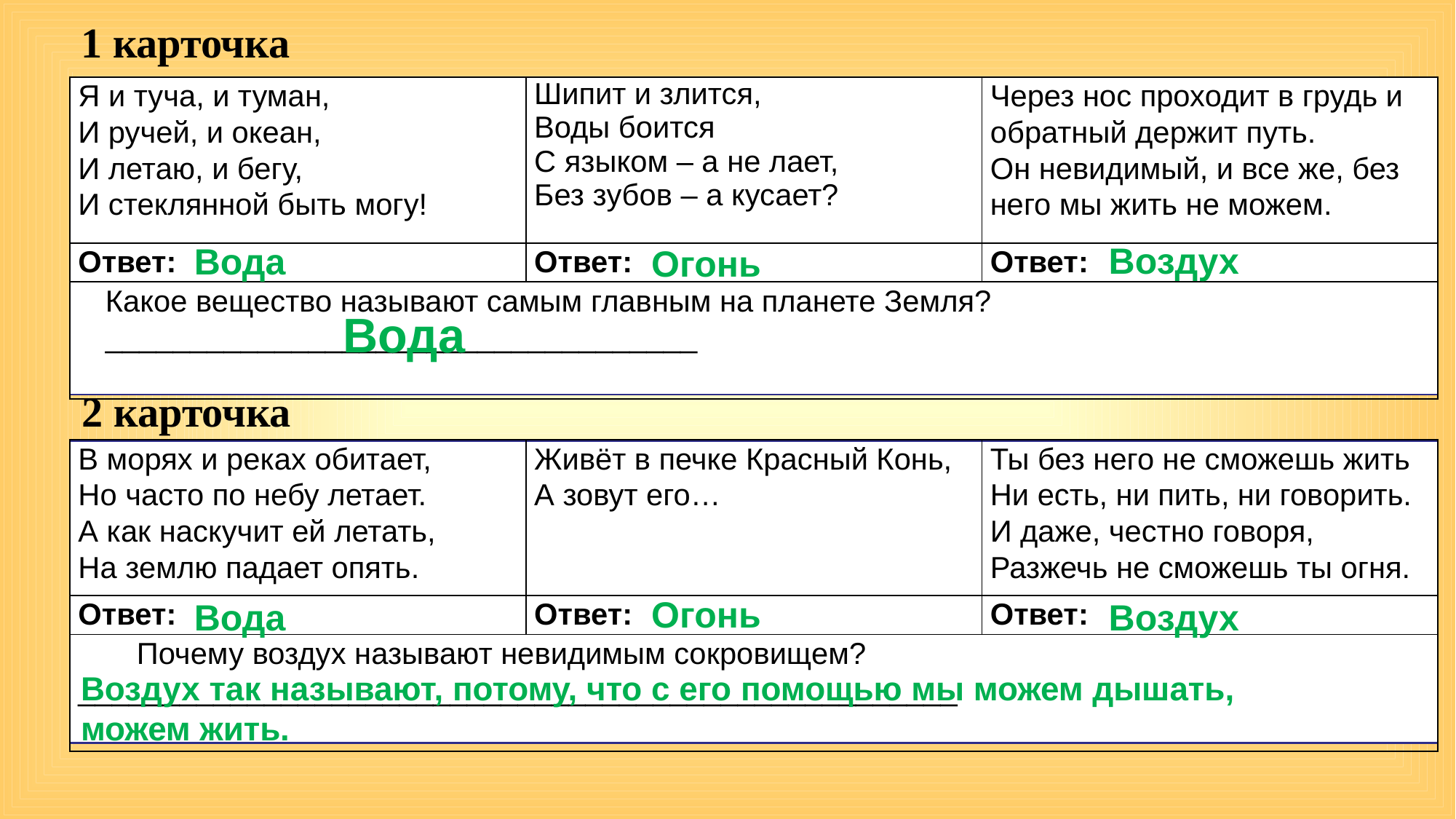

1 карточка

| Я и туча, и туман,  И ручей, и океан,  И летаю, и бегу,  И стеклянной быть могу! | Шипит и злится, Воды боится С языком – а не лает, Без зубов – а кусает? | Через нос проходит в грудь и обратный держит путь. Oн невидимый, и все же, без него мы жить не можем. |
| --- | --- | --- |
| Ответ: | Ответ: | Ответ: |
| Какое вещество называют самым главным на планете Земля? \_\_\_\_\_\_\_\_\_\_\_\_\_\_\_\_\_\_\_\_\_\_\_\_\_\_\_\_\_\_\_\_\_\_\_ |  |  |
Воздух
Вода
Огонь
Вода
2 карточка
| В морях и реках обитает,  Но часто по небу летает.  А как наскучит ей летать,  На землю падает опять. | Живёт в печке Красный Конь, А зовут его… | Ты без него не сможешь жить Ни есть, ни пить, ни говорить. И даже, честно говоря, Разжечь не сможешь ты огня. |
| --- | --- | --- |
| Ответ: | Ответ: | Ответ: |
| Почему воздух называют невидимым сокровищем? \_\_\_\_\_\_\_\_\_\_\_\_\_\_\_\_\_\_\_\_\_\_\_\_\_\_\_\_\_\_\_\_\_\_\_\_\_\_\_\_\_\_\_\_\_\_\_\_\_\_\_\_ |  |  |

Огонь
Воздух
Вода
Воздух так называют, потому, что с его помощью мы можем дышать, можем жить.